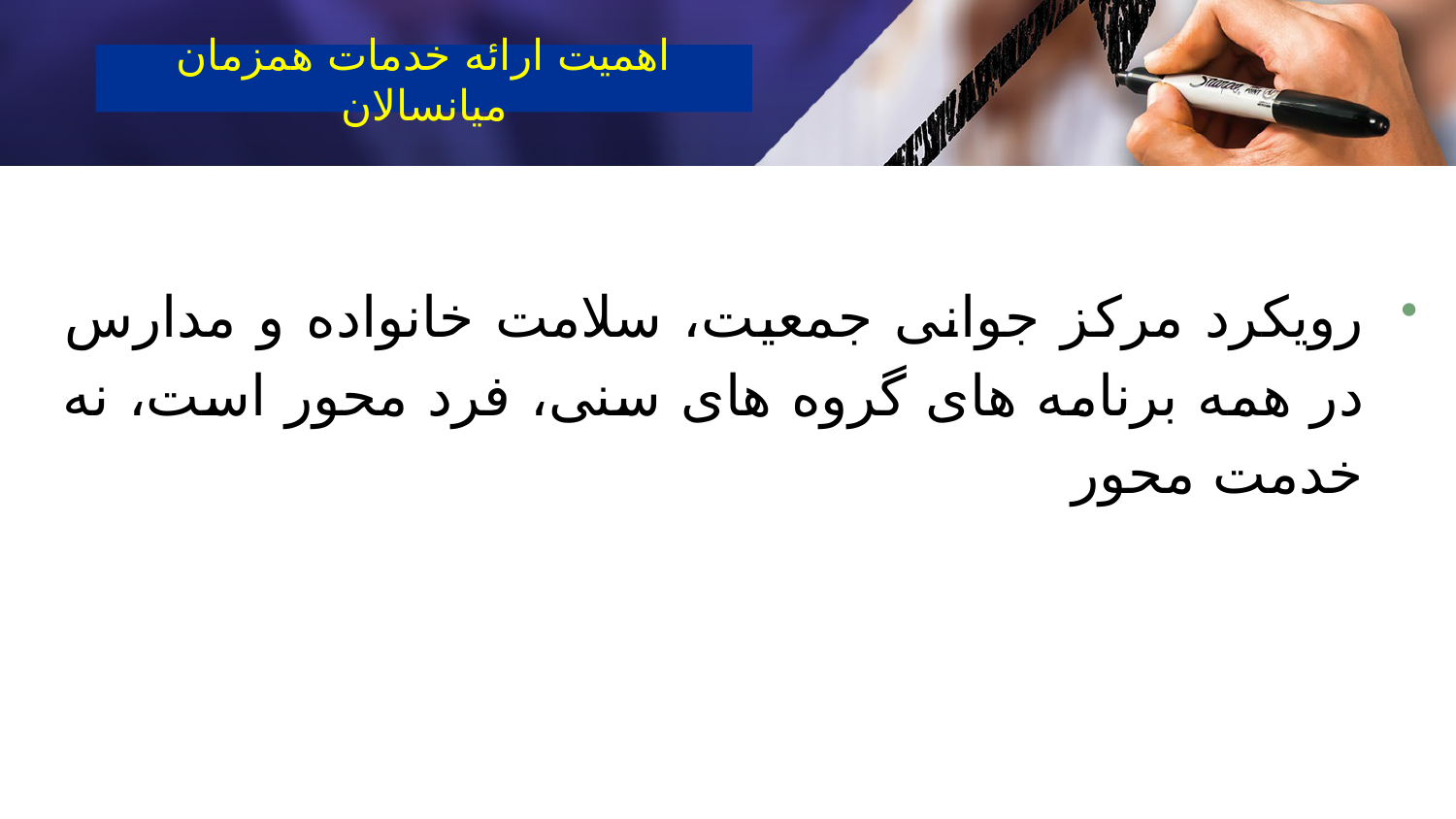

# اهمیت ارائه خدمات همزمان میانسالان
رویکرد مرکز جوانی جمعیت، سلامت خانواده و مدارس در همه برنامه های گروه های سنی، فرد محور است، نه خدمت محور